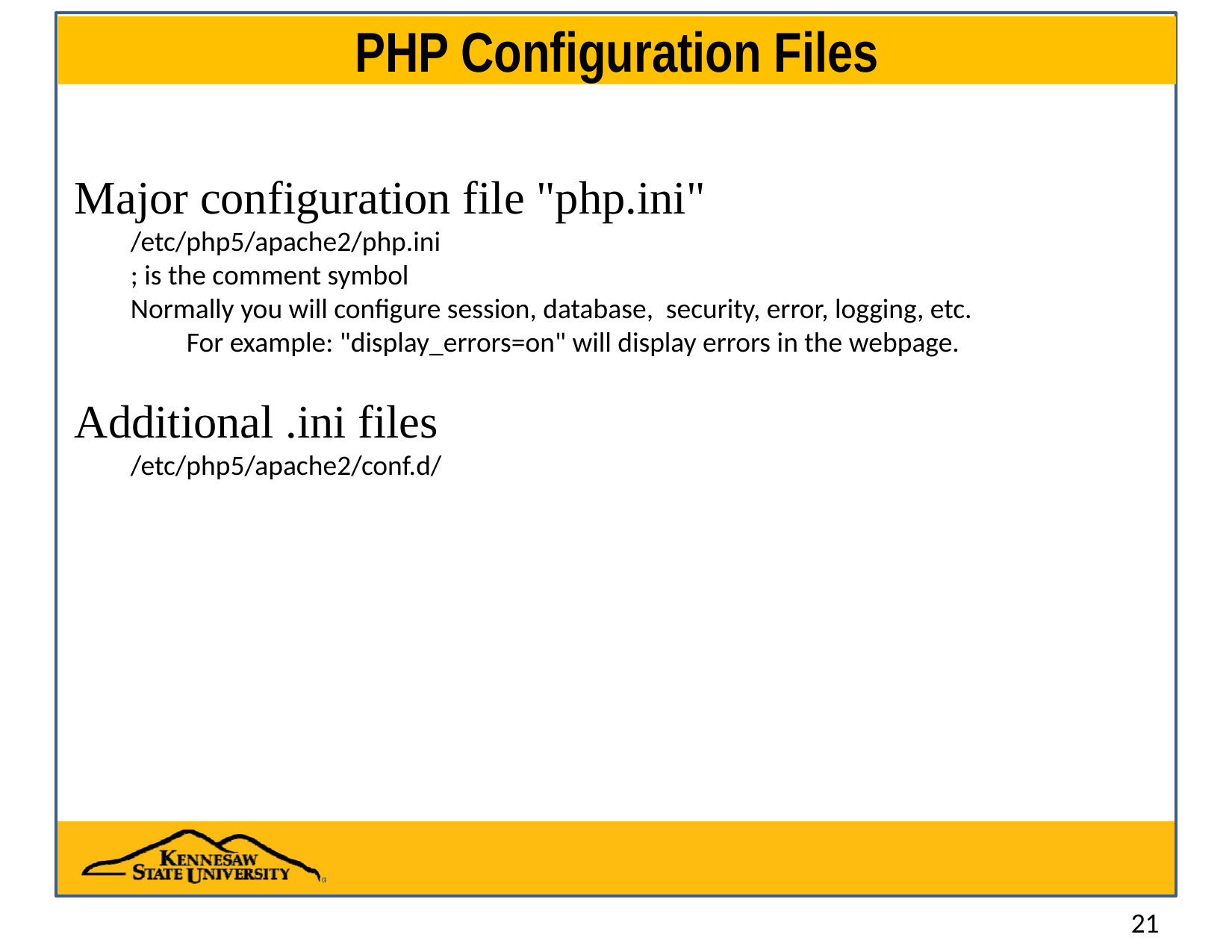

# PHP Configuration Files
Major configuration file "php.ini"
/etc/php5/apache2/php.ini
; is the comment symbol
Normally you will configure session, database,  security, error, logging, etc.
For example: "display_errors=on" will display errors in the webpage.

Additional .ini files
/etc/php5/apache2/conf.d/